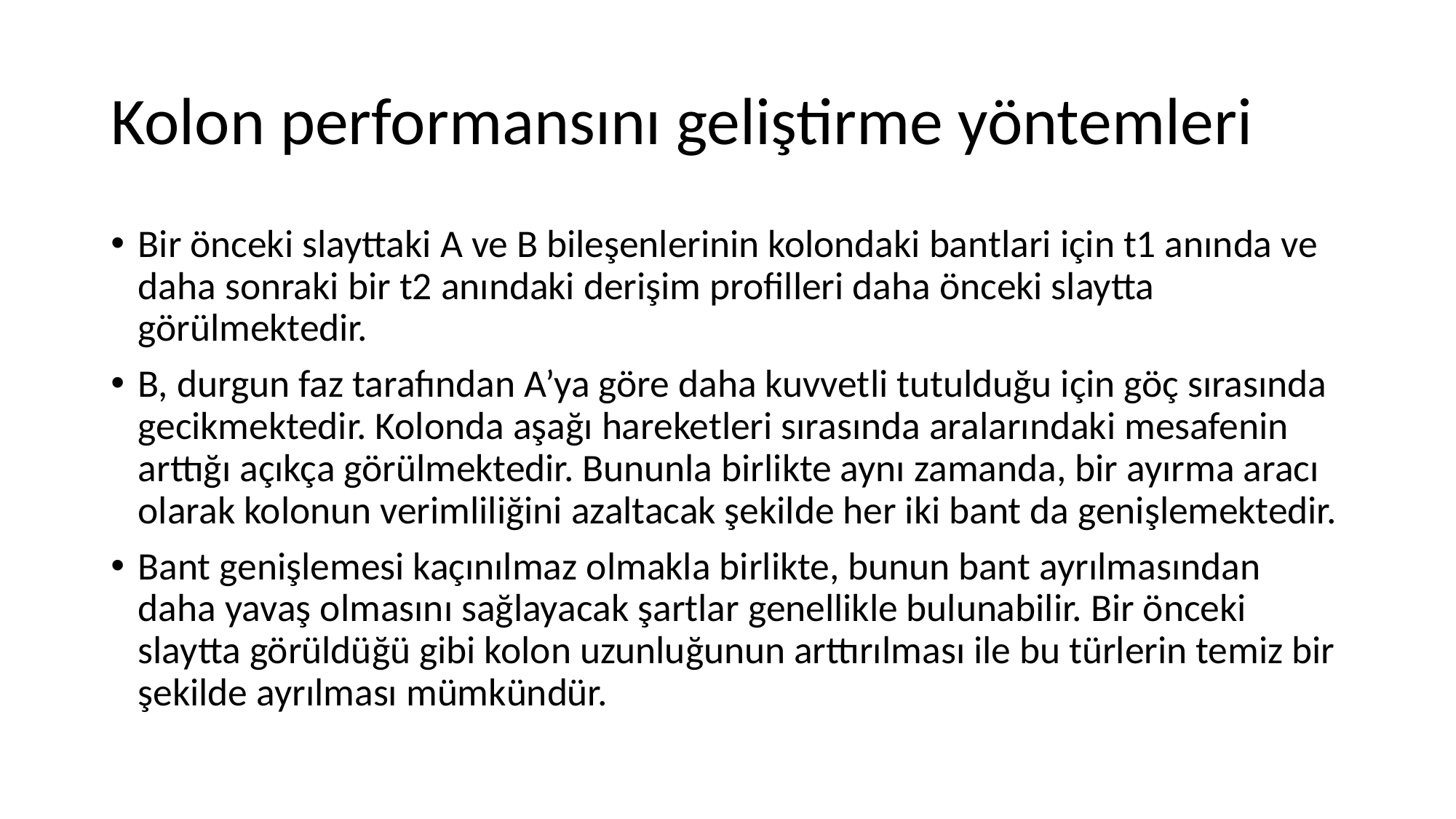

# Kolon performansını geliştirme yöntemleri
Bir önceki slayttaki A ve B bileşenlerinin kolondaki bantlari için t1 anında ve daha sonraki bir t2 anındaki derişim profilleri daha önceki slaytta görülmektedir.
B, durgun faz tarafından A’ya göre daha kuvvetli tutulduğu için göç sırasında gecikmektedir. Kolonda aşağı hareketleri sırasında aralarındaki mesafenin arttığı açıkça görülmektedir. Bununla birlikte aynı zamanda, bir ayırma aracı olarak kolonun verimliliğini azaltacak şekilde her iki bant da genişlemektedir.
Bant genişlemesi kaçınılmaz olmakla birlikte, bunun bant ayrılmasından daha yavaş olmasını sağlayacak şartlar genellikle bulunabilir. Bir önceki slaytta görüldüğü gibi kolon uzunluğunun arttırılması ile bu türlerin temiz bir şekilde ayrılması mümkündür.